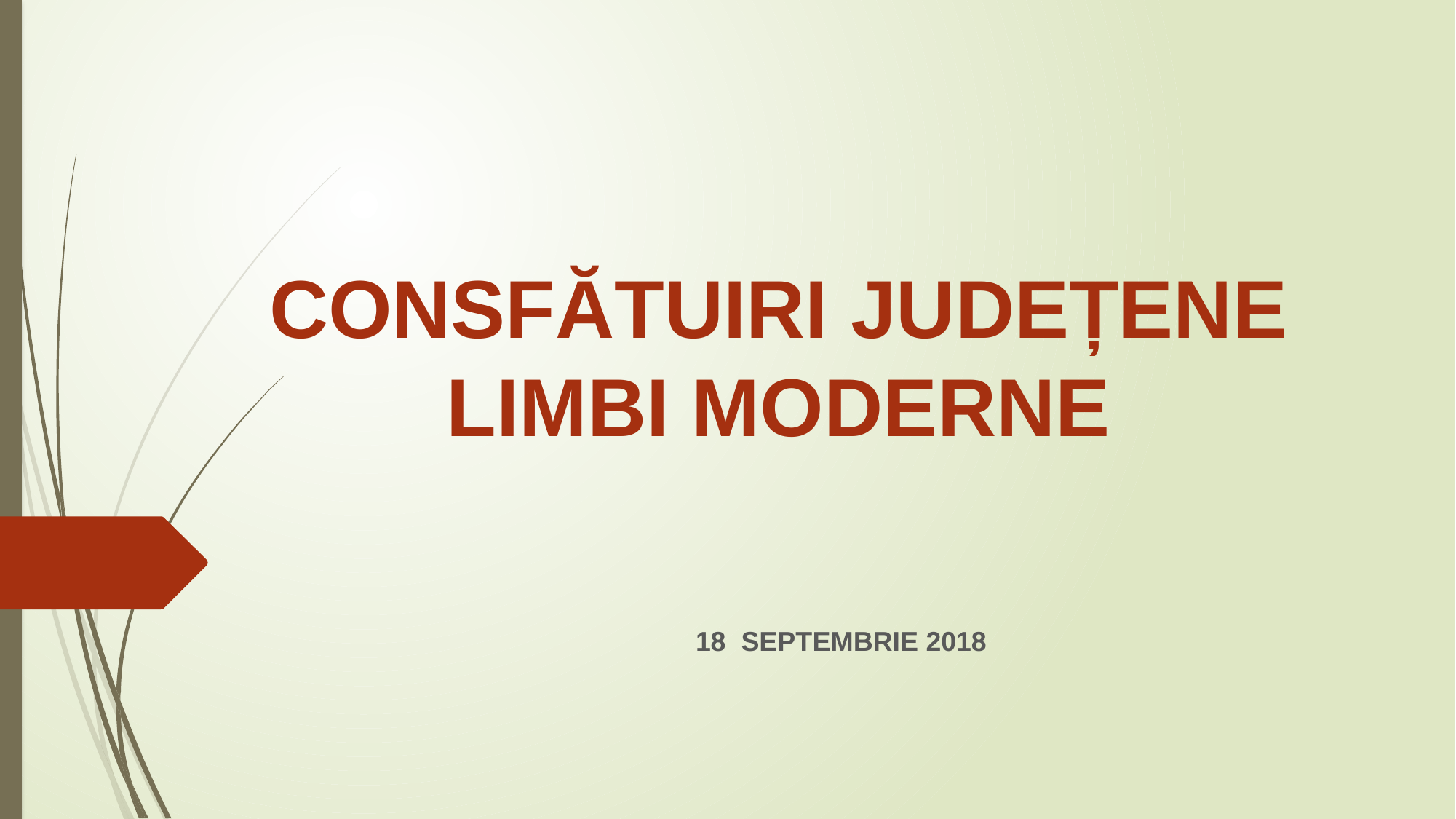

# CONSFĂTUIRI JUDEȚENE LIMBI MODERNE

18  SEPTEMBRIE 2018